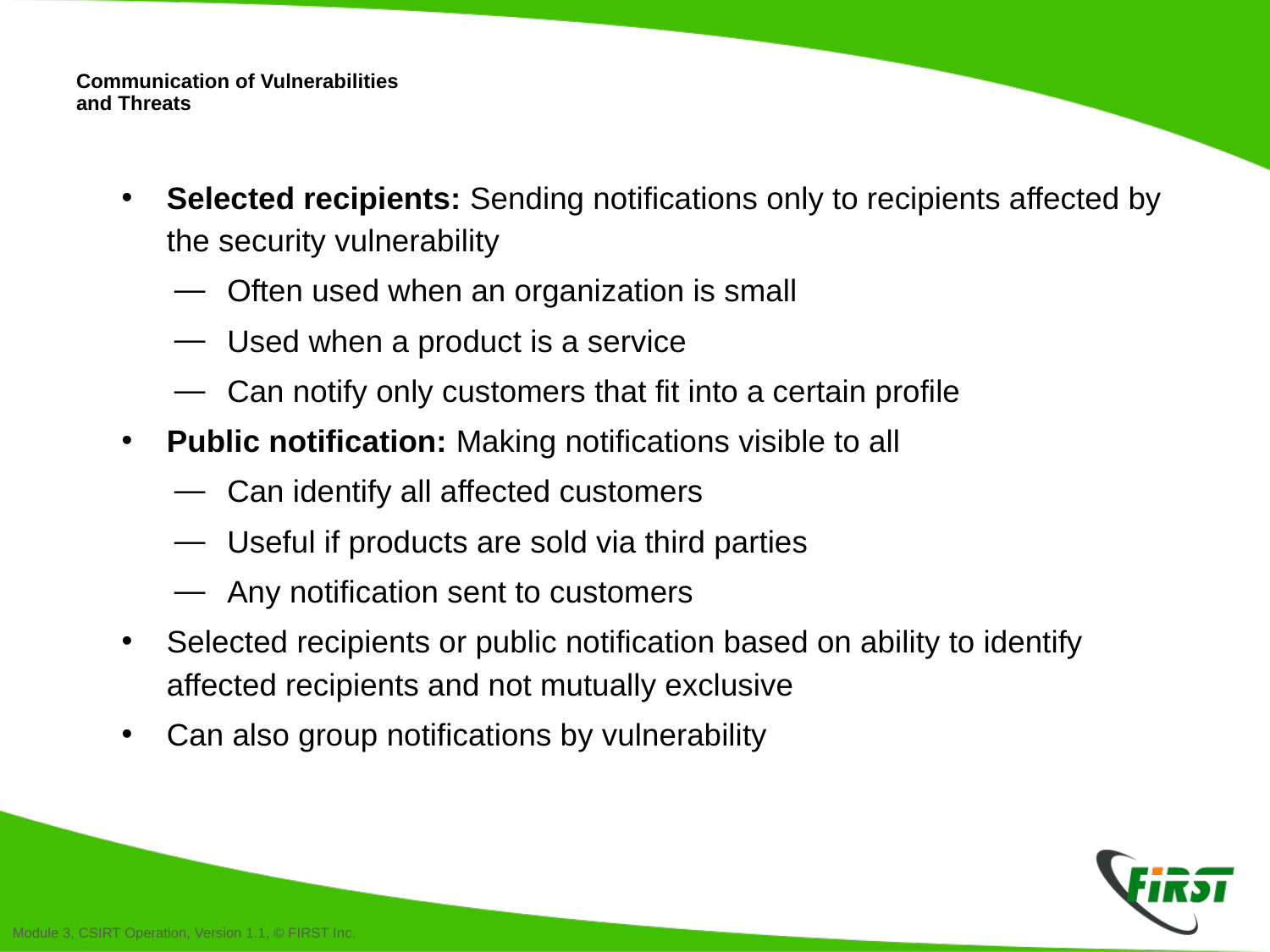

# Communication of Vulnerabilities and Threats
Selected recipients: Sending notifications only to recipients affected by the security vulnerability
Often used when an organization is small
Used when a product is a service
Can notify only customers that fit into a certain profile
Public notification: Making notifications visible to all
Can identify all affected customers
Useful if products are sold via third parties
Any notification sent to customers
Selected recipients or public notification based on ability to identify affected recipients and not mutually exclusive
Can also group notifications by vulnerability